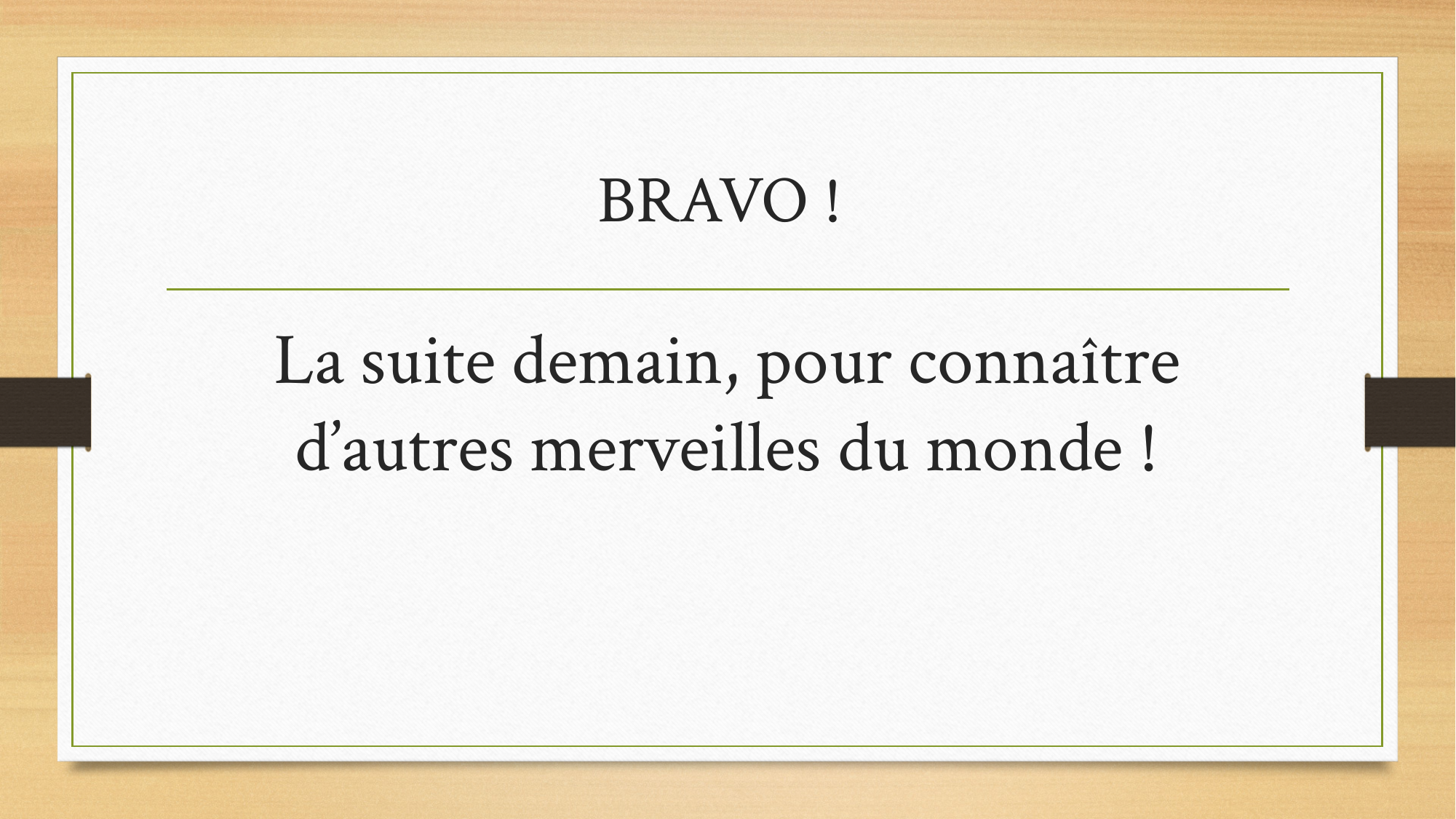

# BRAVO !
La suite demain, pour connaître d’autres merveilles du monde !